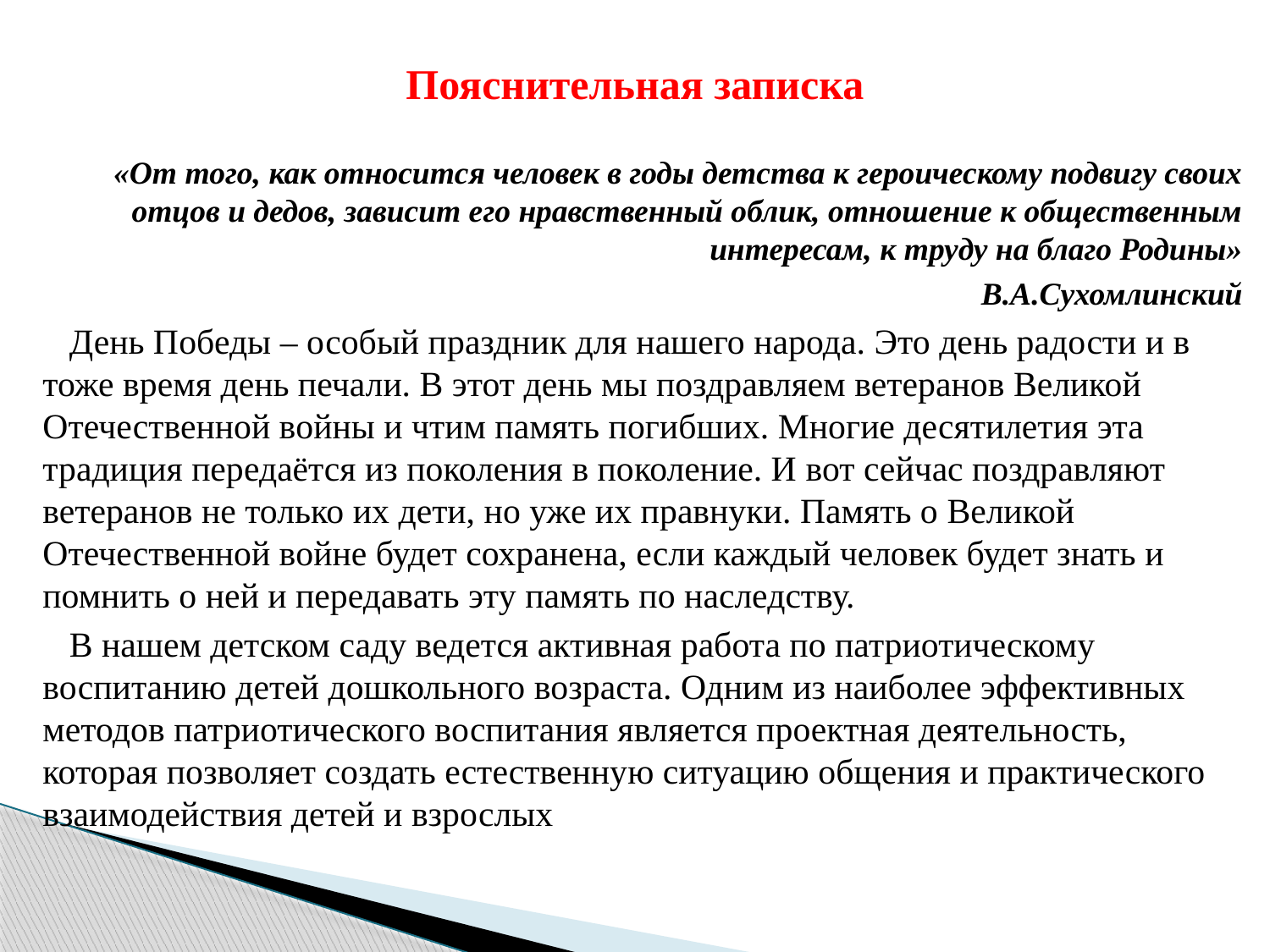

# Пояснительная записка
«От того, как относится человек в годы детства к героическому подвигу своих отцов и дедов, зависит его нравственный облик, отношение к общественным интересам, к труду на благо Родины»
 В.А.Сухомлинский
   День Победы – особый праздник для нашего народа. Это день радости и в тоже время день печали. В этот день мы поздравляем ветеранов Великой Отечественной войны и чтим память погибших. Многие десятилетия эта традиция передаётся из поколения в поколение. И вот сейчас поздравляют ветеранов не только их дети, но уже их правнуки. Память о Великой Отечественной войне будет сохранена, если каждый человек будет знать и помнить о ней и передавать эту память по наследству.
   В нашем детском саду ведется активная работа по патриотическому воспитанию детей дошкольного возраста. Одним из наиболее эффективных методов патриотического воспитания является проектная деятельность, которая позволяет создать естественную ситуацию общения и практического взаимодействия детей и взрослых